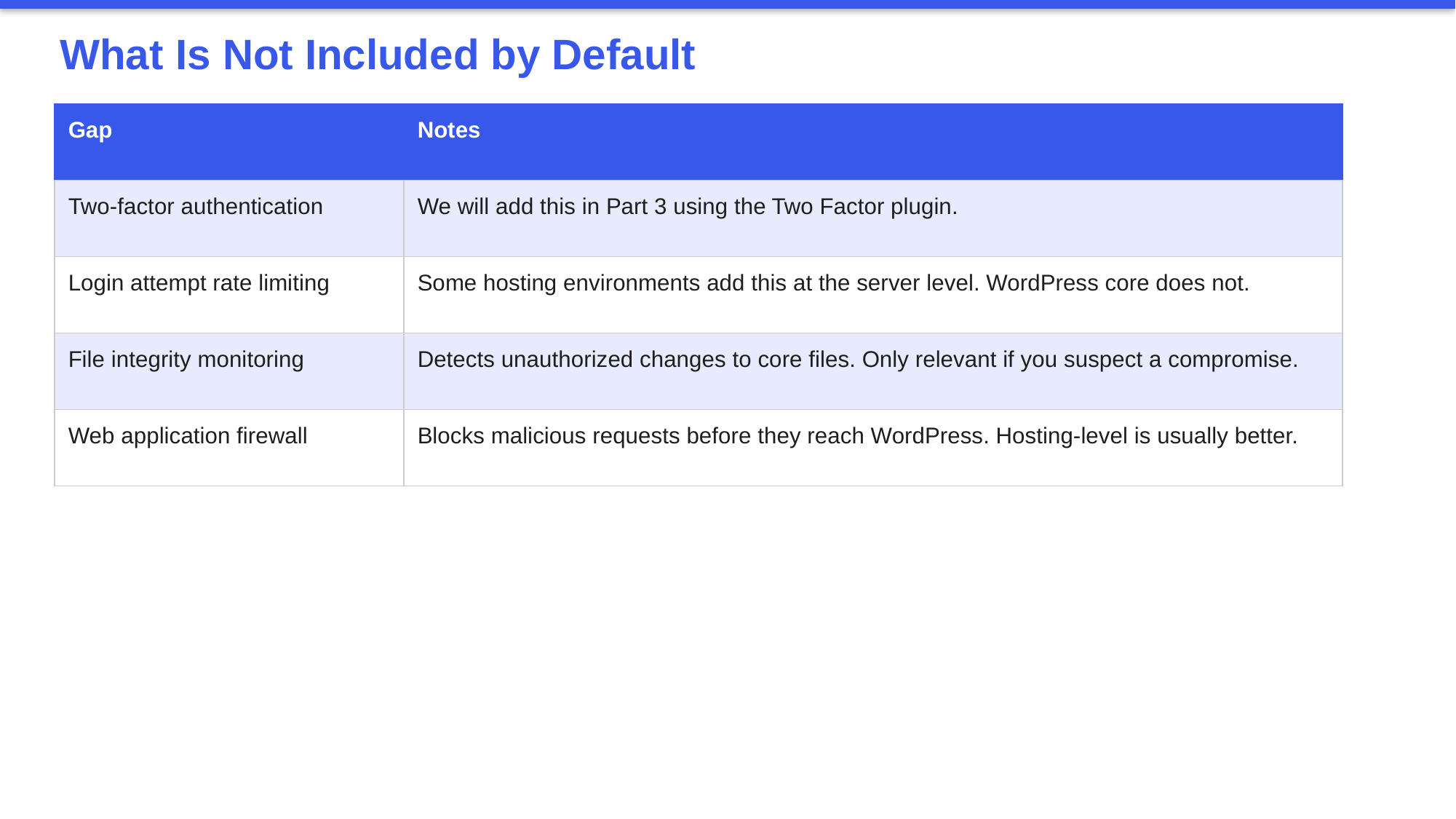

What Is Not Included by Default
| Gap | Notes |
| --- | --- |
| Two-factor authentication | We will add this in Part 3 using the Two Factor plugin. |
| Login attempt rate limiting | Some hosting environments add this at the server level. WordPress core does not. |
| File integrity monitoring | Detects unauthorized changes to core files. Only relevant if you suspect a compromise. |
| Web application firewall | Blocks malicious requests before they reach WordPress. Hosting-level is usually better. |